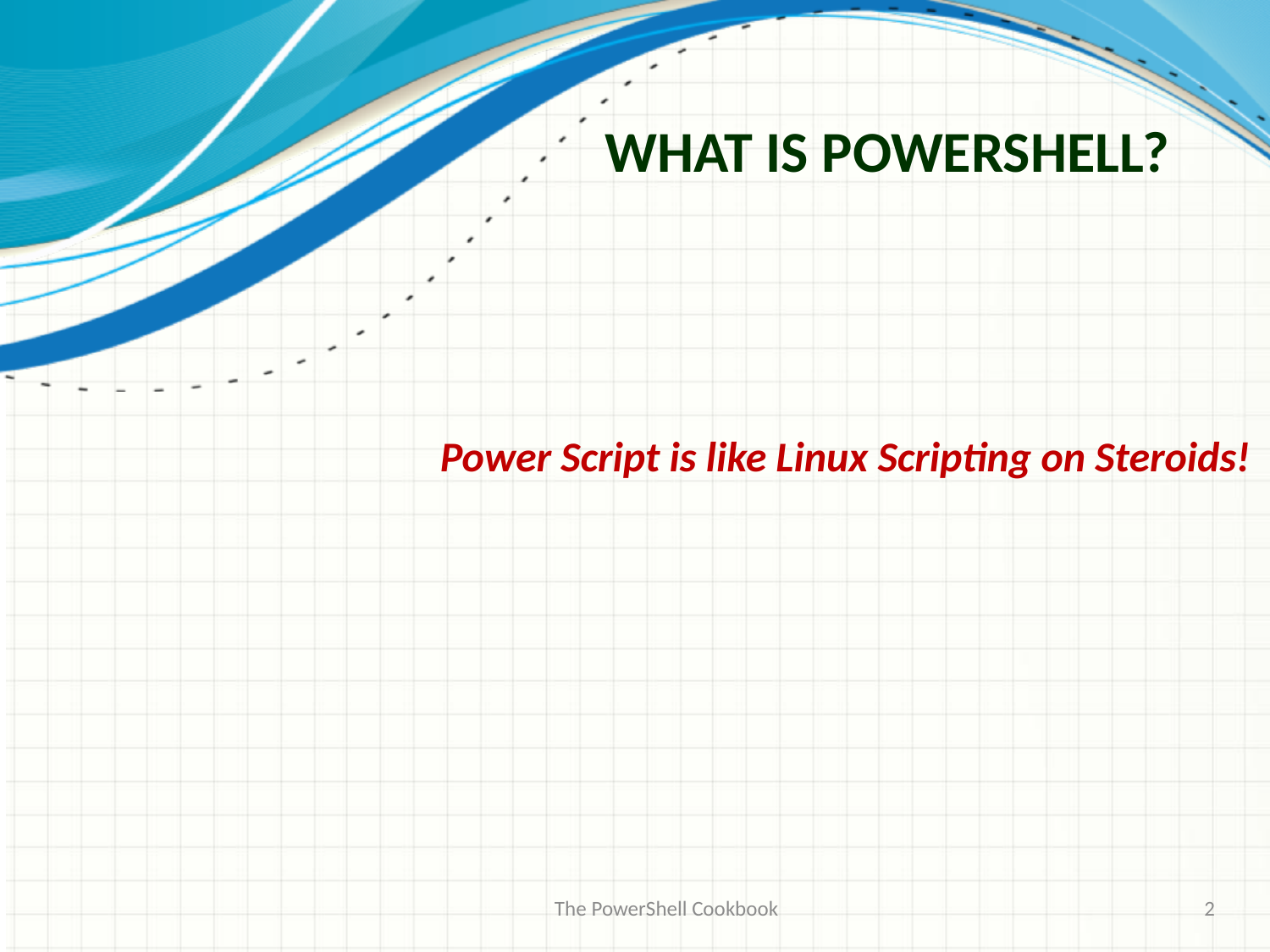

# What is PowerShell?
Power Script is like Linux Scripting on Steroids!
The PowerShell Cookbook
2